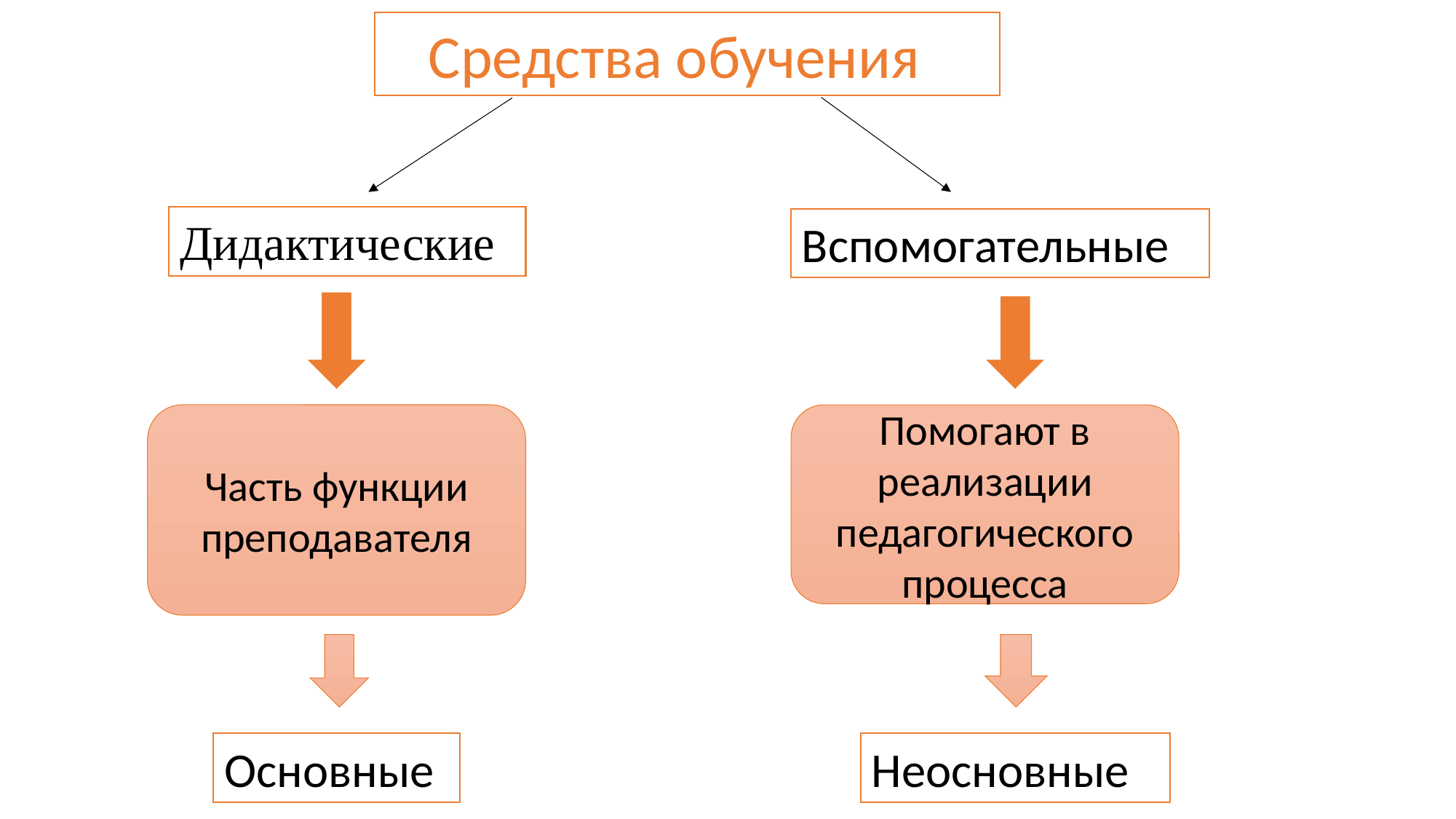

Средства обучения
Дидактические
Вспомогательные

Часть функции преподавателя
Помогают в реализации педагогического процесса

Основные
Неосновные